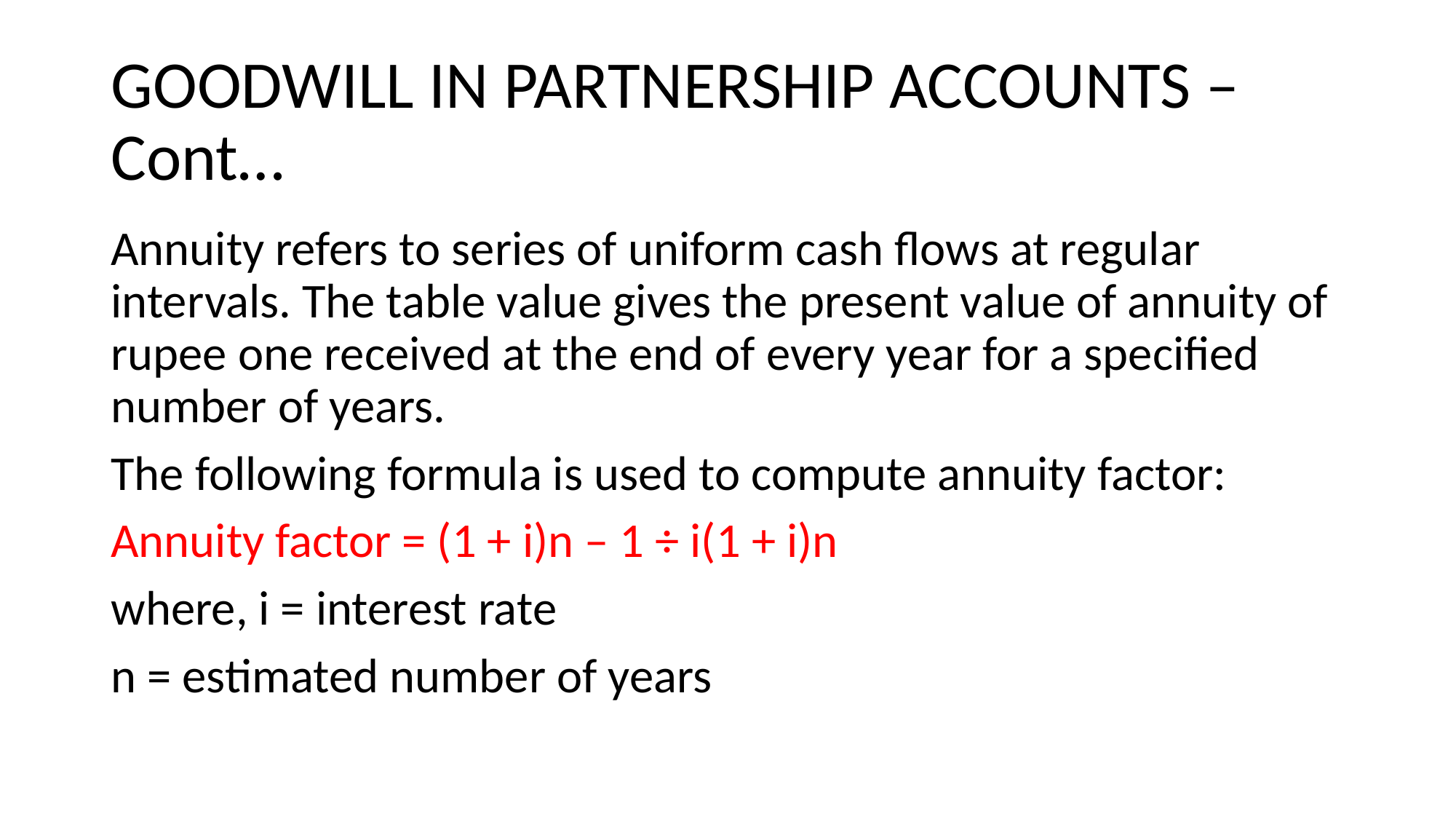

# GOODWILL IN PARTNERSHIP ACCOUNTS – Cont…
Annuity refers to series of uniform cash flows at regular intervals. The table value gives the present value of annuity of rupee one received at the end of every year for a specified number of years.
The following formula is used to compute annuity factor:
Annuity factor = (1 + i)n – 1 ÷ i(1 + i)n
where, i = interest rate
n = estimated number of years